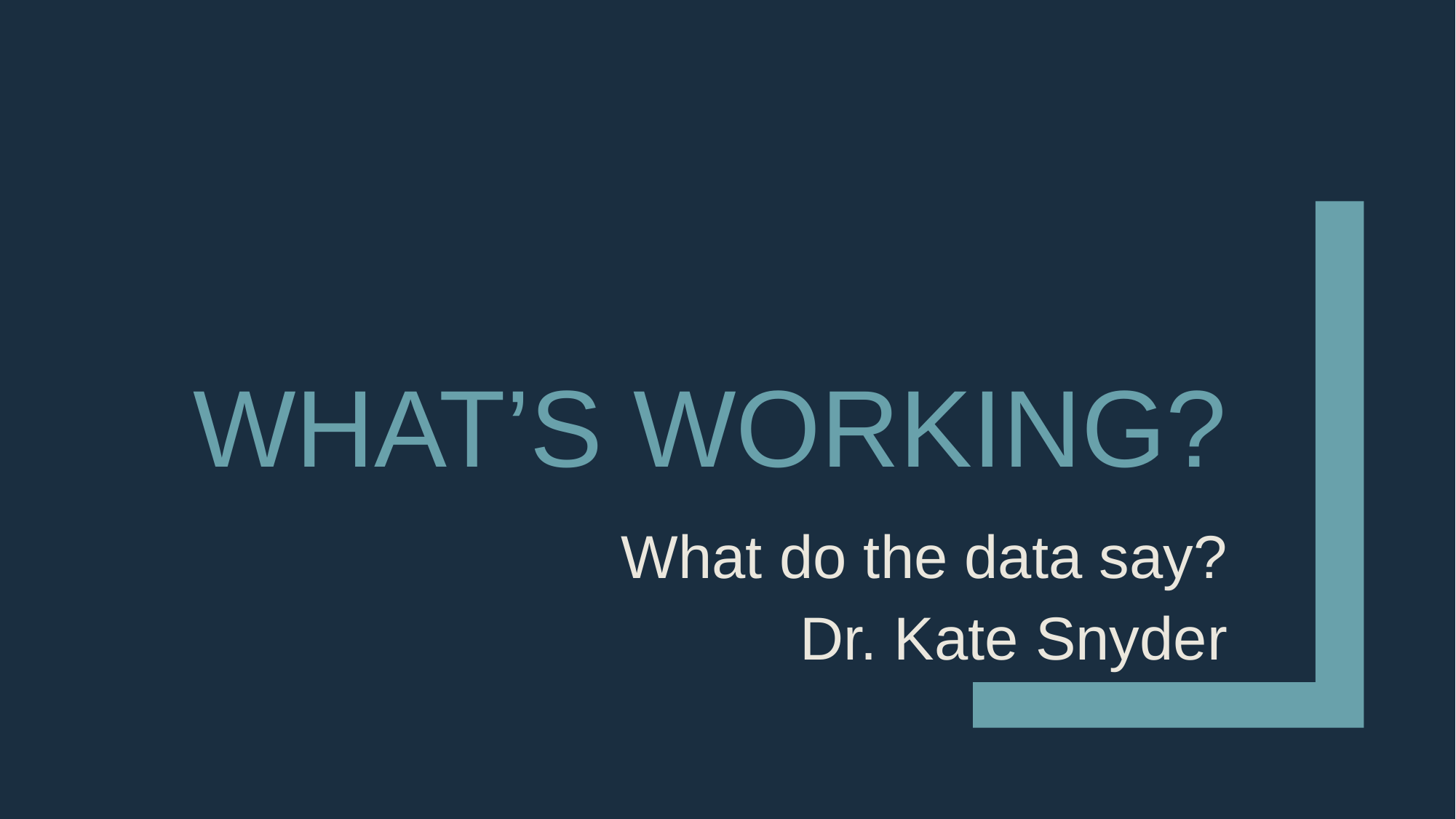

# What’s working?
What do the data say?
Dr. Kate Snyder